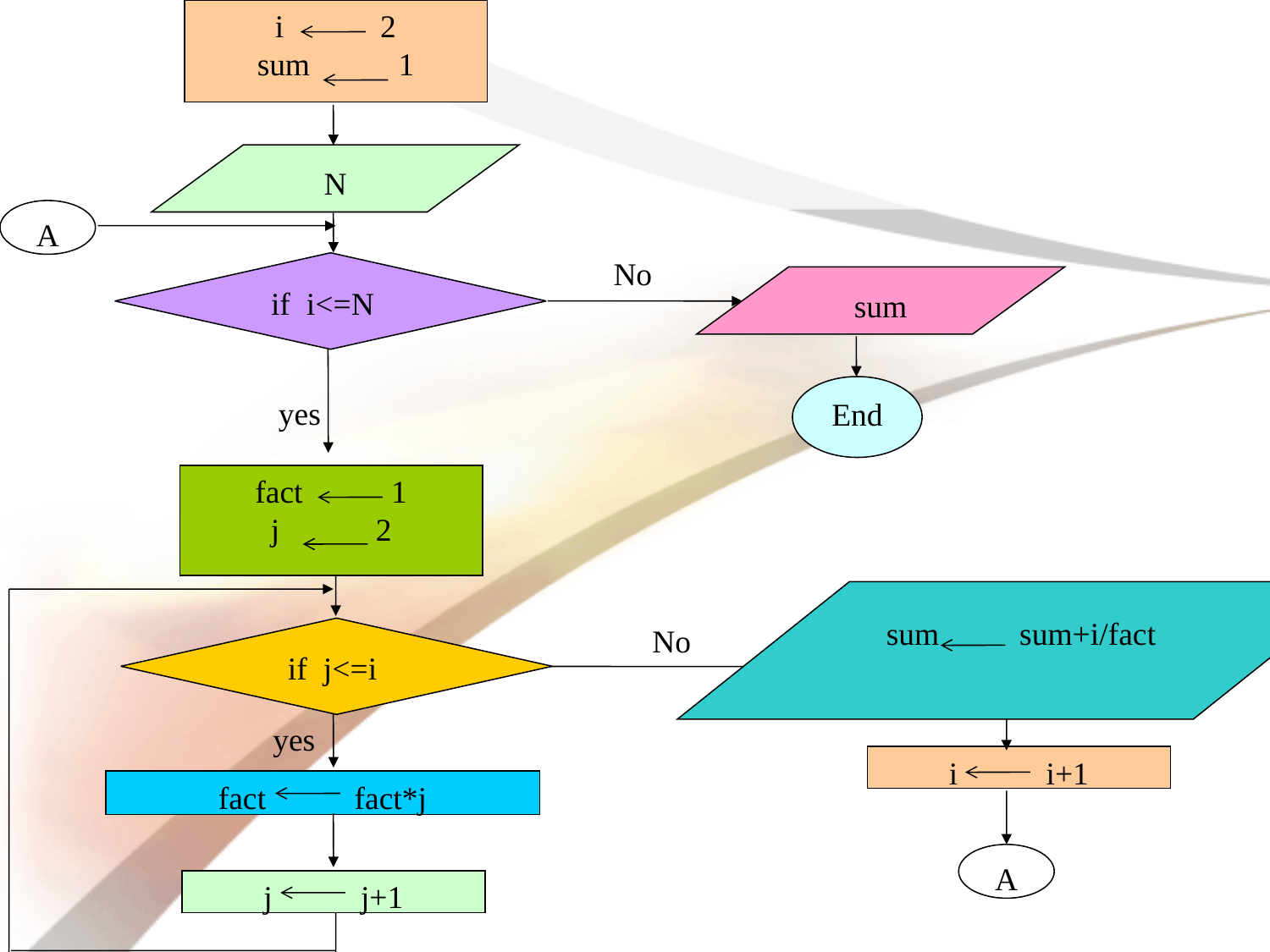

i            2
sum           1

N
A

No
if  i<=N
sum

End
yes
fact           1
j            2

sum          sum+i/fact

No
if  j<=i

yes

i           i+1
fact           fact*j

A
j           j+1